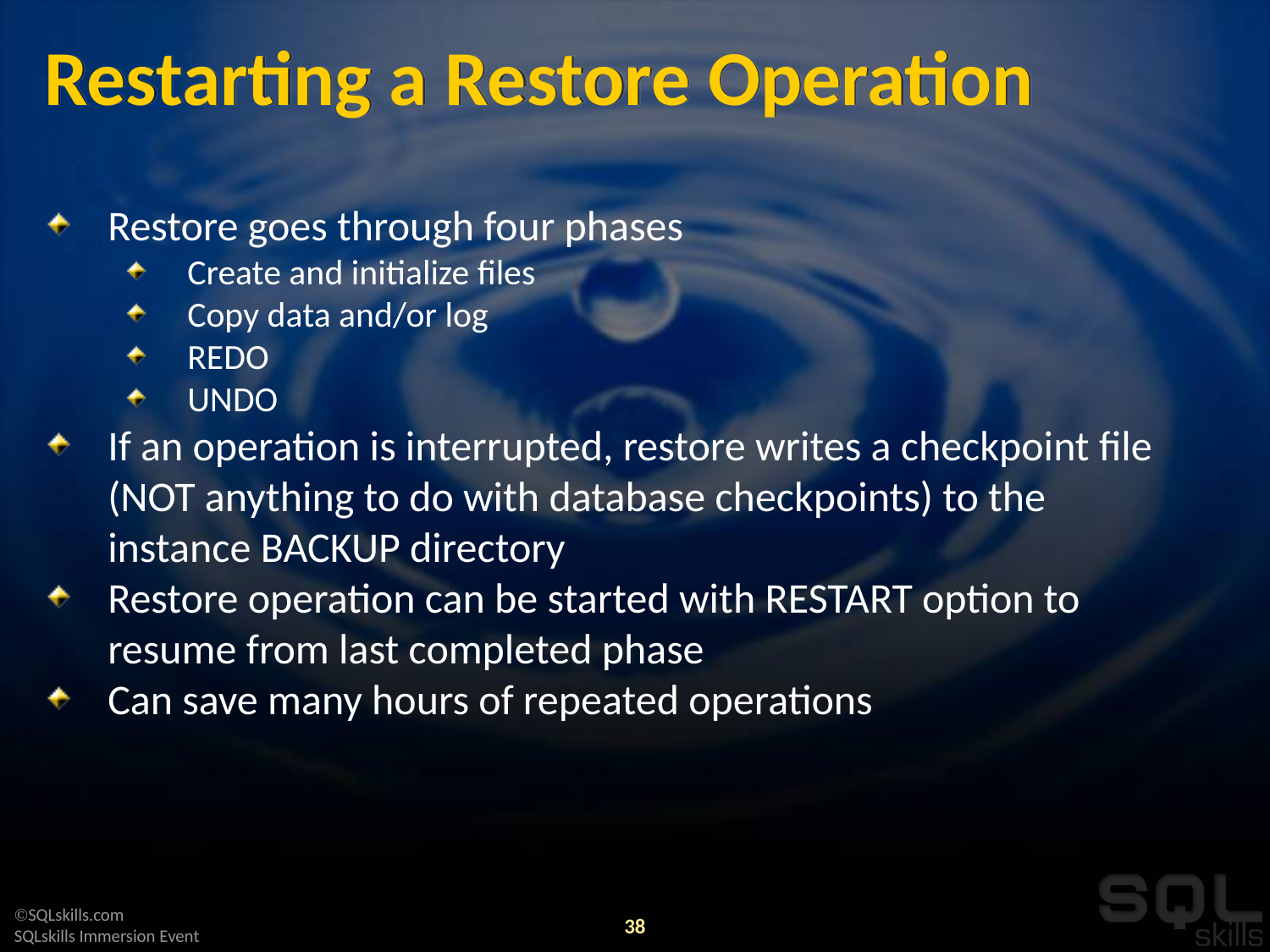

# Restarting a Restore Operation
Restore goes through four phases
Create and initialize files
Copy data and/or log
REDO
UNDO
If an operation is interrupted, restore writes a checkpoint file (NOT anything to do with database checkpoints) to the instance BACKUP directory
Restore operation can be started with RESTART option to resume from last completed phase
Can save many hours of repeated operations
38